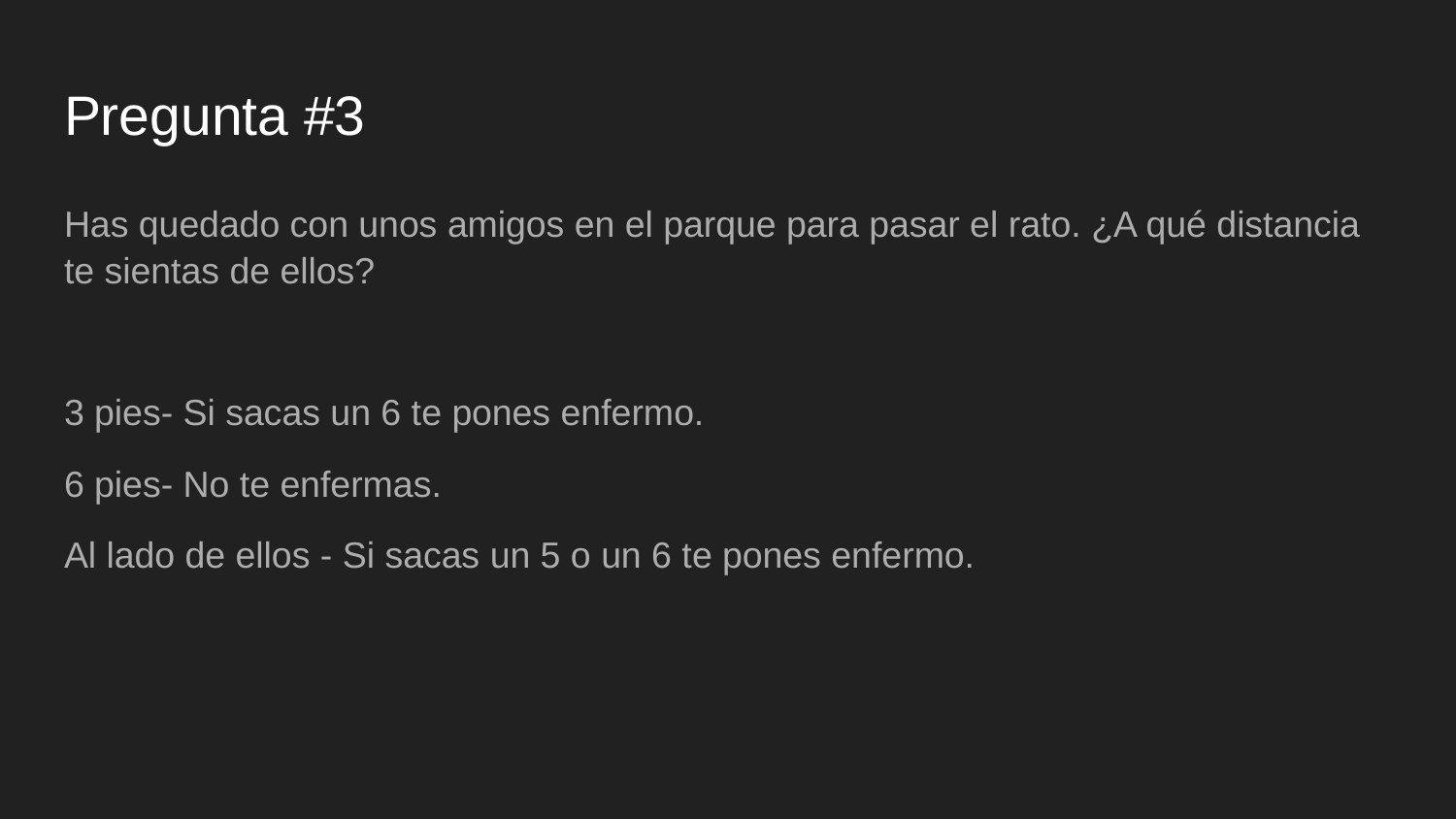

# Pregunta #3
Has quedado con unos amigos en el parque para pasar el rato. ¿A qué distancia te sientas de ellos?

3 pies- Si sacas un 6 te pones enfermo.
6 pies- No te enfermas.
Al lado de ellos - Si sacas un 5 o un 6 te pones enfermo.